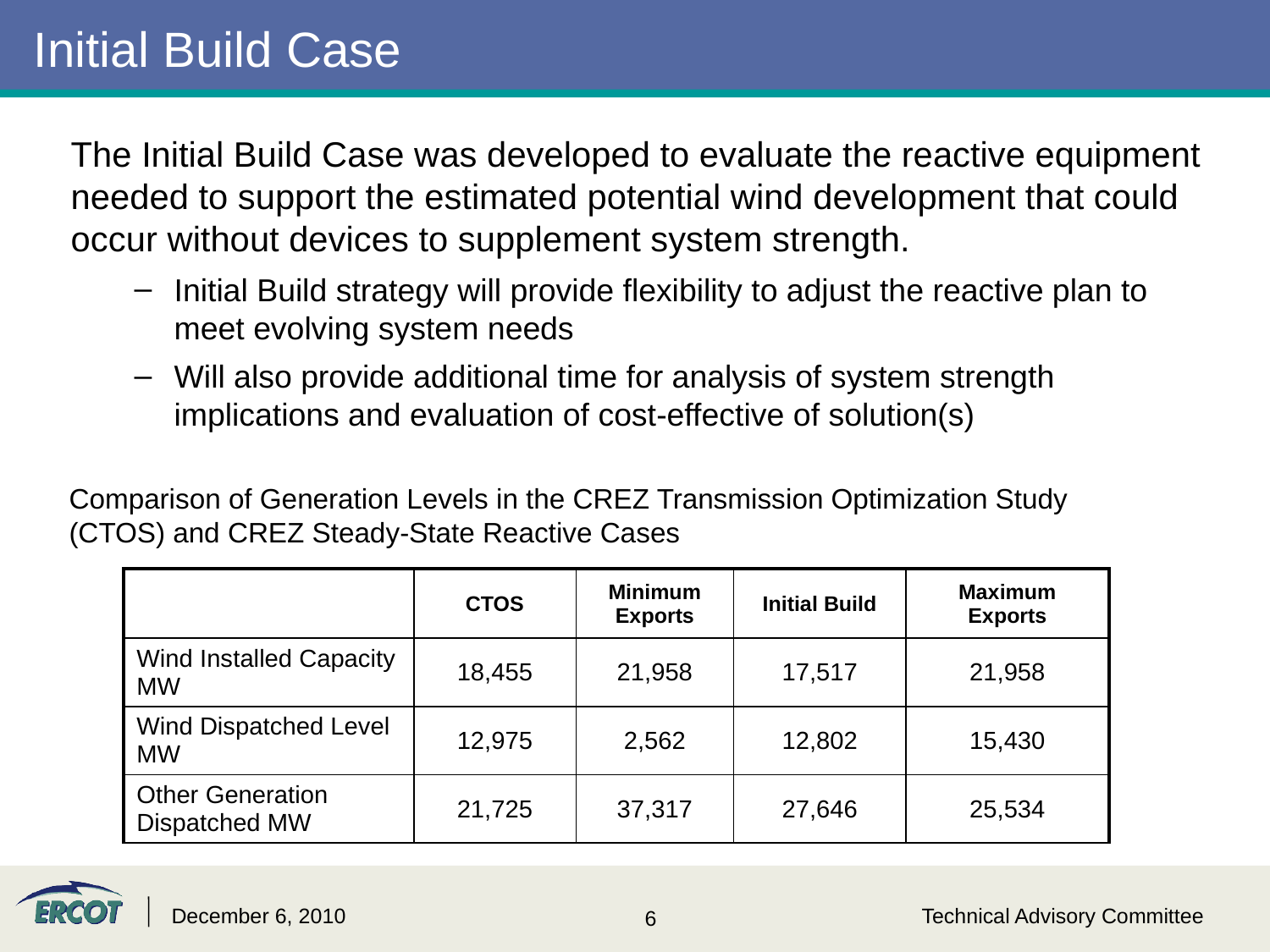

# Initial Build Case
The Initial Build Case was developed to evaluate the reactive equipment needed to support the estimated potential wind development that could occur without devices to supplement system strength.
Initial Build strategy will provide flexibility to adjust the reactive plan to meet evolving system needs
Will also provide additional time for analysis of system strength implications and evaluation of cost-effective of solution(s)
Comparison of Generation Levels in the CREZ Transmission Optimization Study (CTOS) and CREZ Steady-State Reactive Cases
|  | CTOS | Minimum Exports | Initial Build | Maximum Exports |
| --- | --- | --- | --- | --- |
| Wind Installed Capacity MW | 18,455 | 21,958 | 17,517 | 21,958 |
| Wind Dispatched Level MW | 12,975 | 2,562 | 12,802 | 15,430 |
| Other Generation Dispatched MW | 21,725 | 37,317 | 27,646 | 25,534 |
December 6, 2010
Technical Advisory Committee